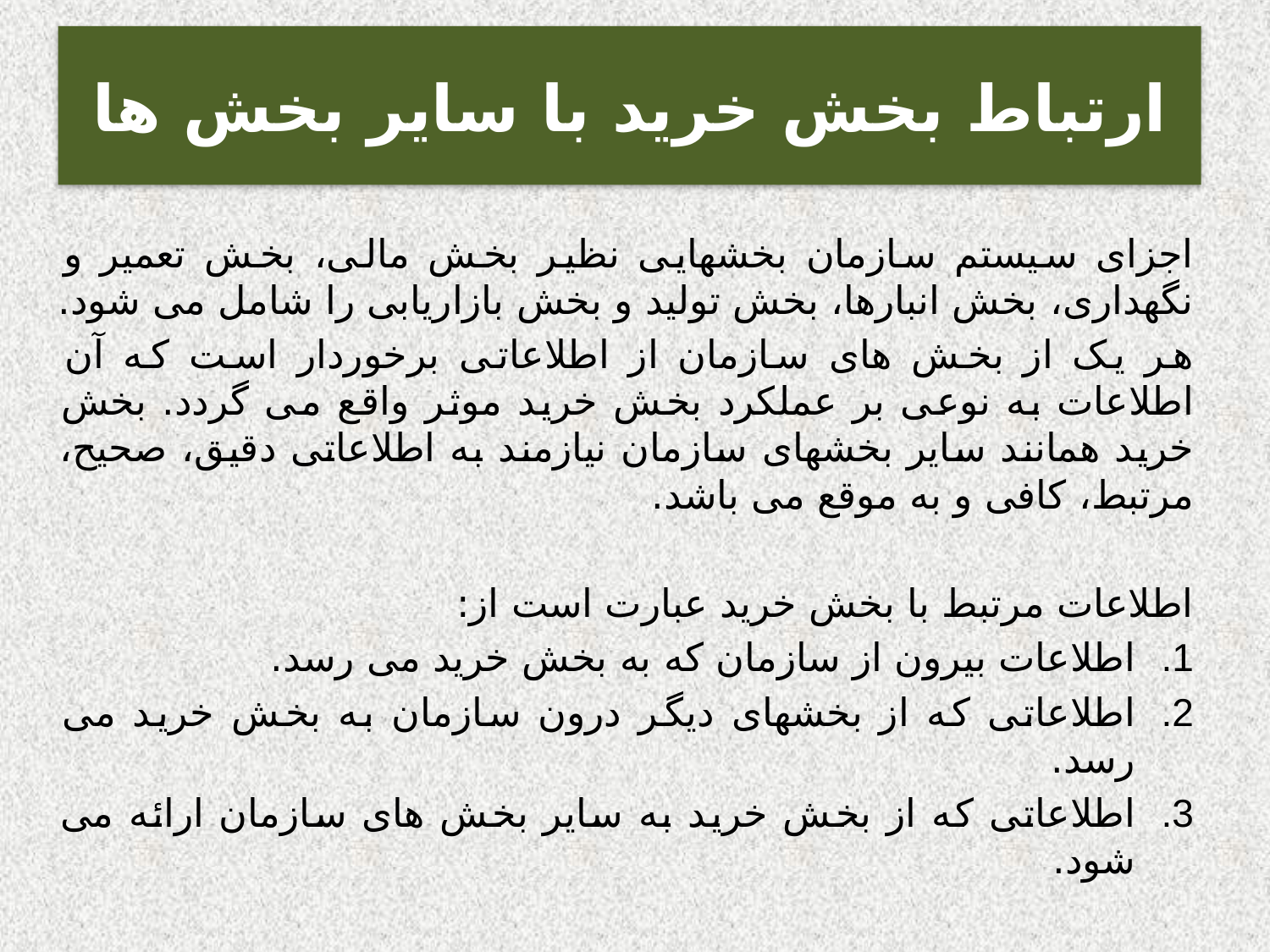

# ارتباط بخش خرید با سایر بخش ها
اجزای سیستم سازمان بخشهایی نظیر بخش مالی، بخش تعمیر و نگهداری، بخش انبارها، بخش تولید و بخش بازاریابی را شامل می شود.
هر یک از بخش های سازمان از اطلاعاتی برخوردار است که آن اطلاعات به نوعی بر عملکرد بخش خرید موثر واقع می گردد. بخش خرید همانند سایر بخشهای سازمان نیازمند به اطلاعاتی دقیق، صحیح، مرتبط، کافی و به موقع می باشد.

اطلاعات مرتبط با بخش خرید عبارت است از:
اطلاعات بیرون از سازمان که به بخش خرید می رسد.
اطلاعاتی که از بخشهای دیگر درون سازمان به بخش خرید می رسد.
اطلاعاتی که از بخش خرید به سایر بخش های سازمان ارائه می شود.